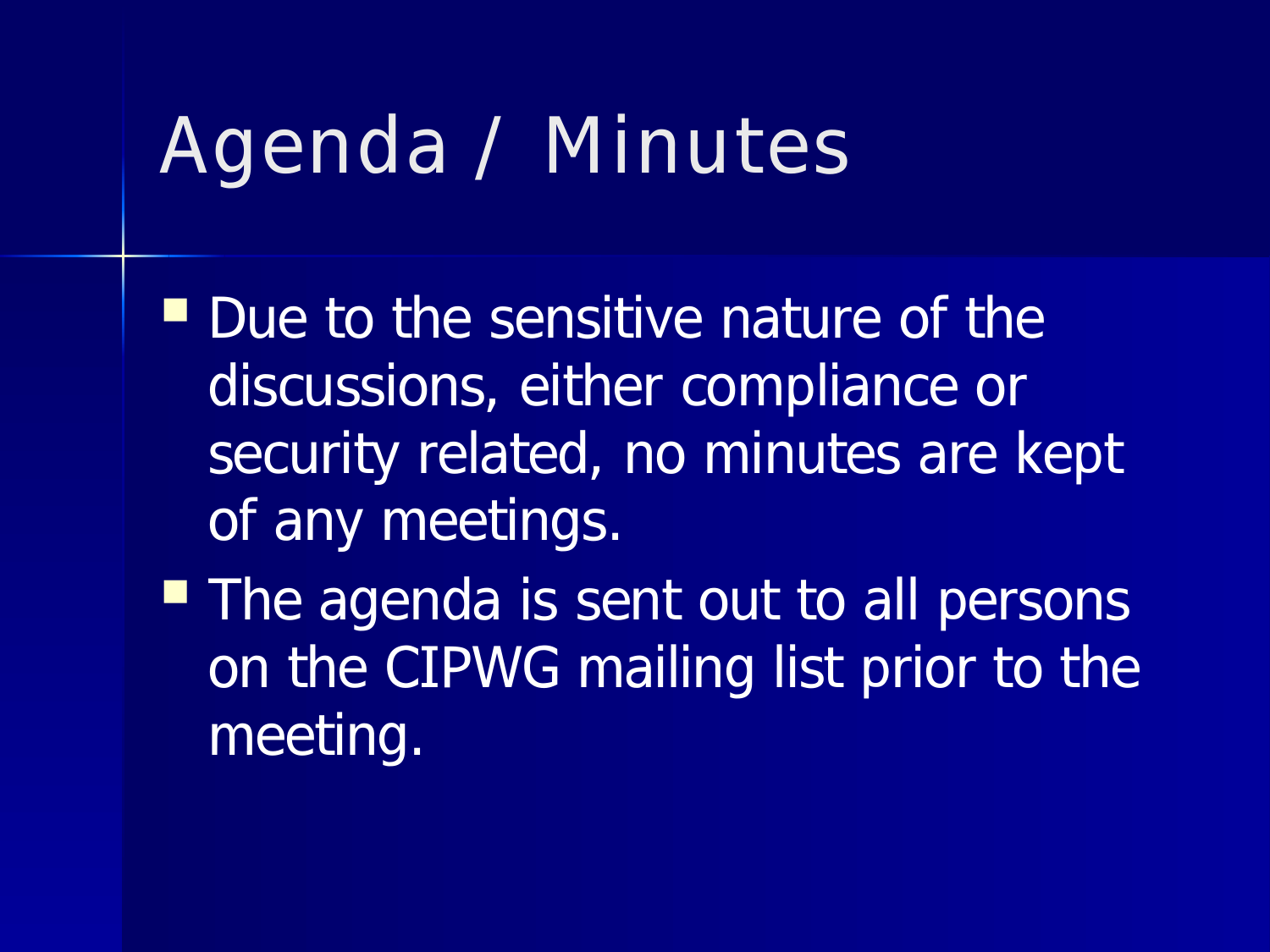

# Agenda / Minutes
Due to the sensitive nature of the discussions, either compliance or security related, no minutes are kept of any meetings.
The agenda is sent out to all persons on the CIPWG mailing list prior to the meeting.